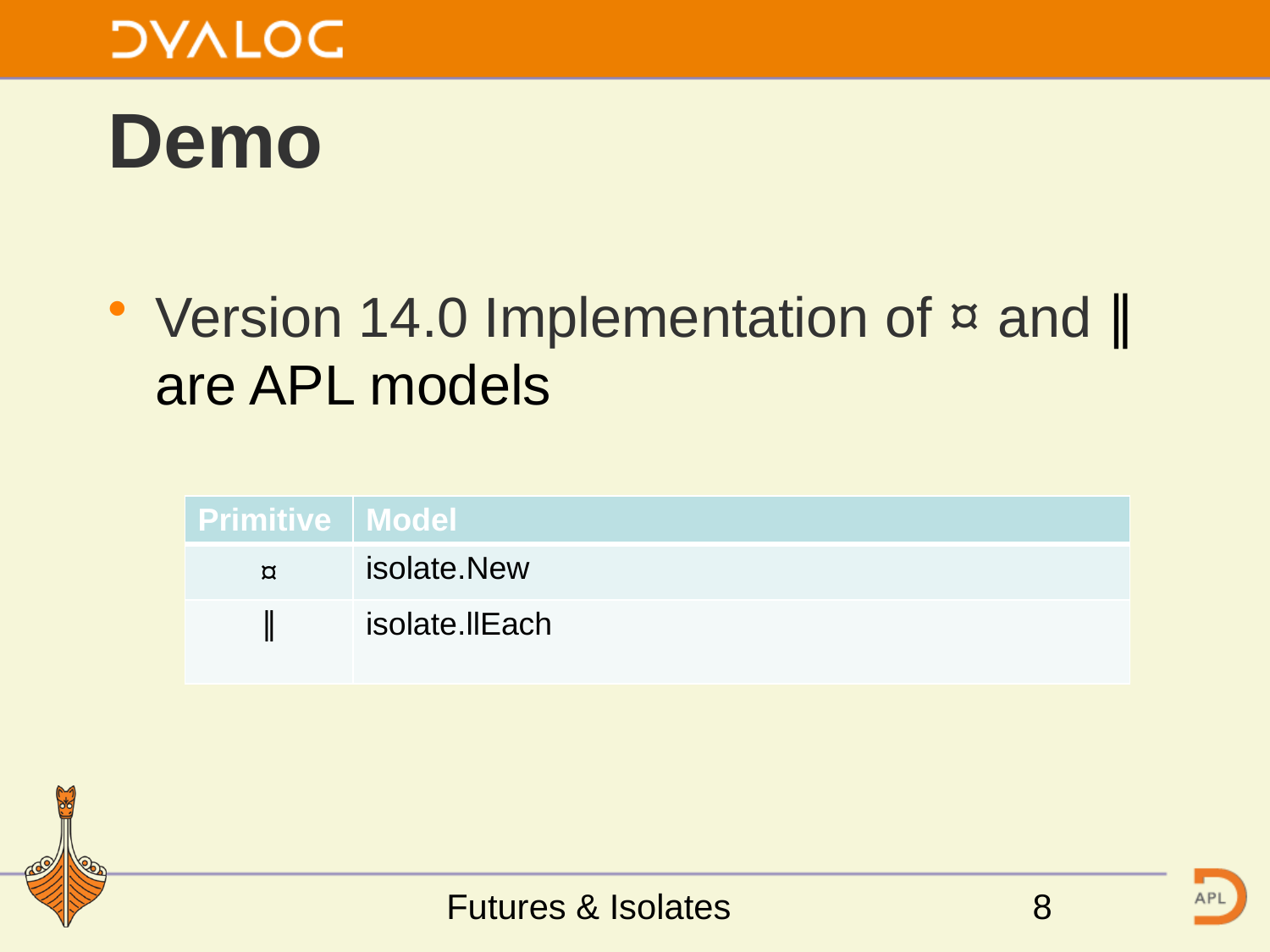

# Demo
Version 14.0 Implementation of ¤ and ∥ are APL models

| Primitive | Model |
| --- | --- |
| ¤ | isolate.New |
| ∥ | isolate.llEach |

Futures & Isolates
8